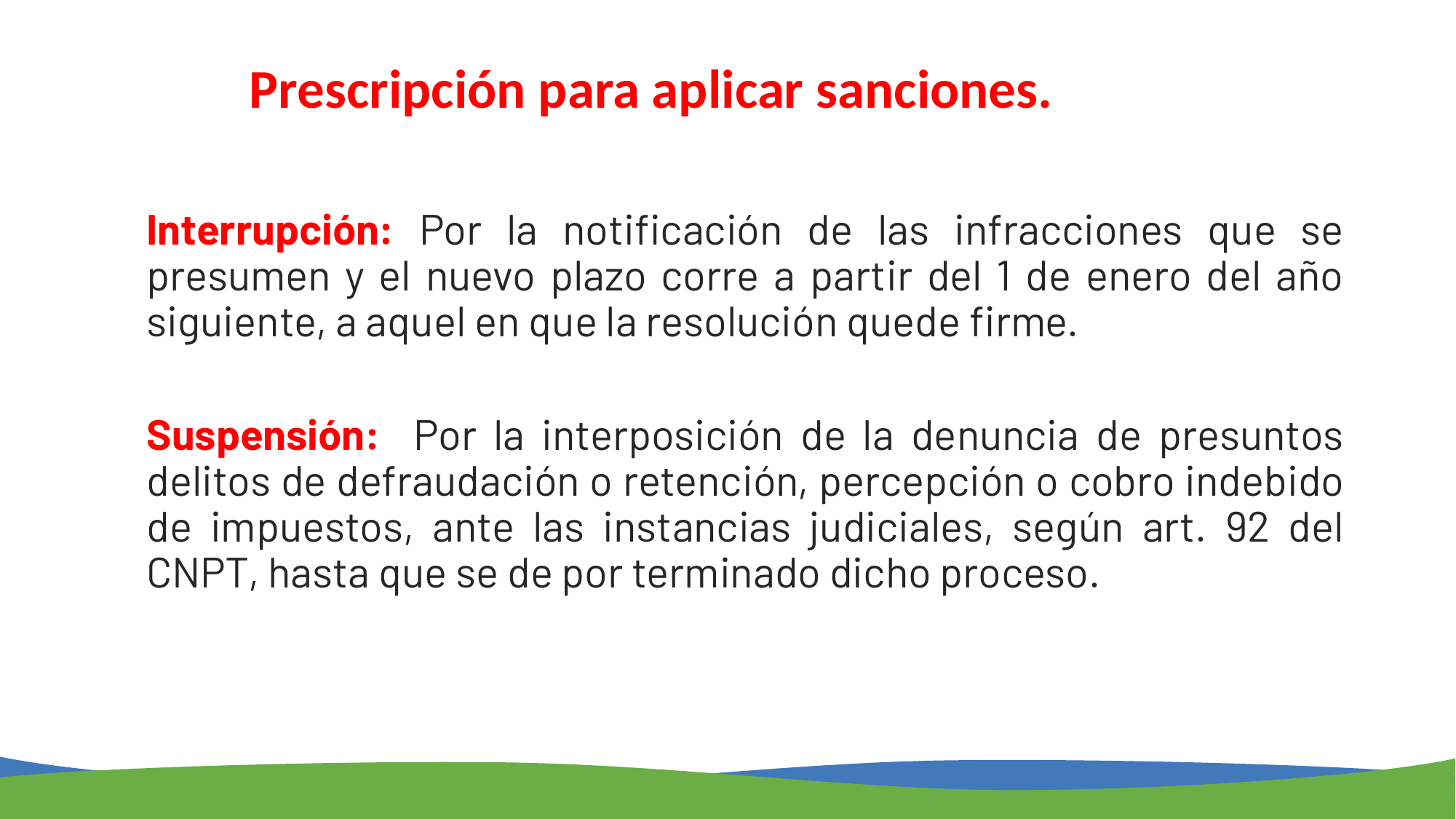

# Prescripción para aplicar sanciones.

Interrupción: Por la notificación de las infracciones que se presumen y el nuevo plazo corre a partir del 1 de enero del año siguiente, a aquel en que la resolución quede firme.

Suspensión:  Por la interposición de la denuncia de presuntos delitos de defraudación o retención, percepción o cobro indebido de impuestos, ante las instancias judiciales, según art. 92 del CNPT, hasta que se de por terminado dicho proceso.